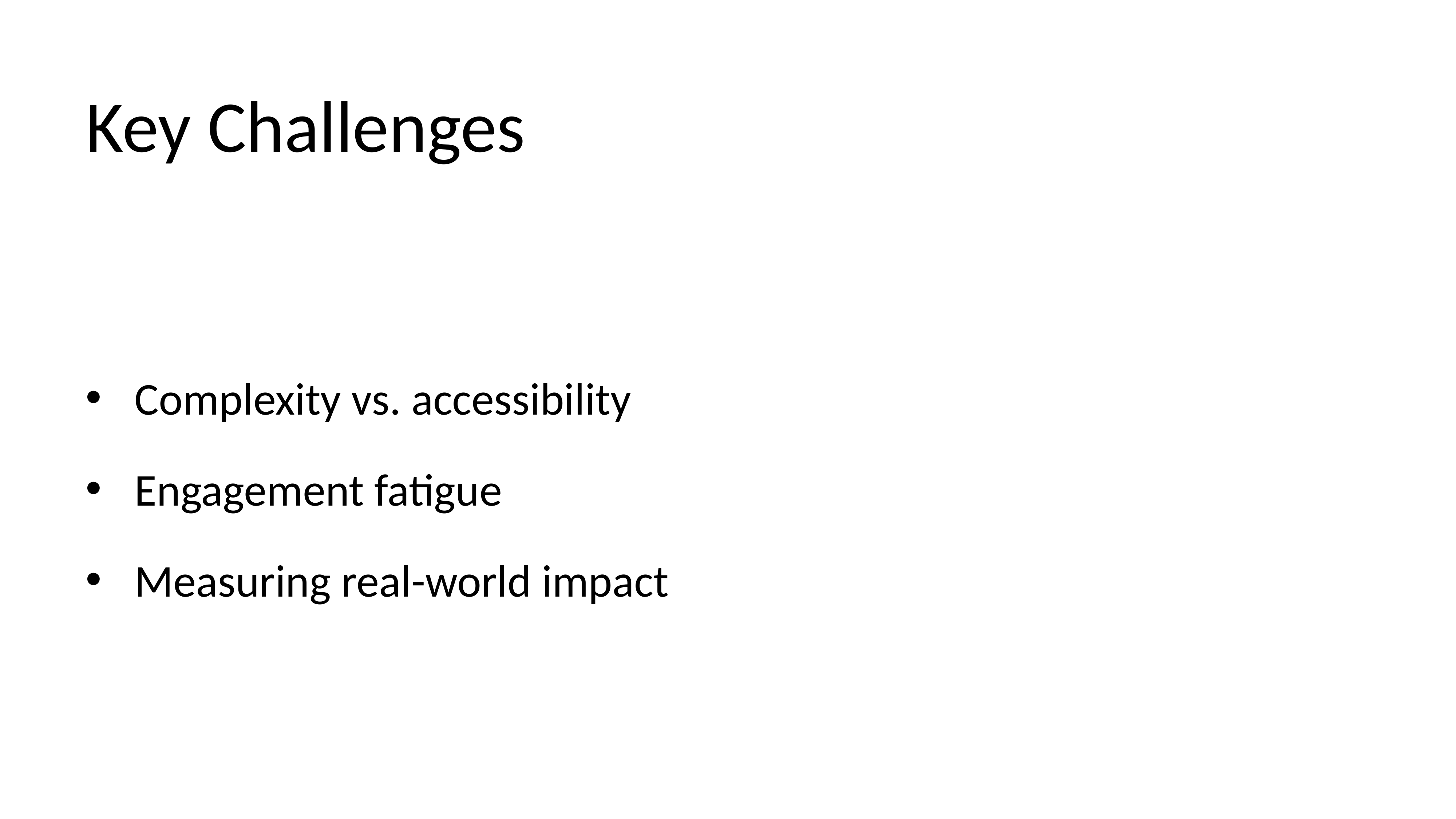

# Key Challenges
Complexity vs. accessibility
Engagement fatigue
Measuring real-world impact